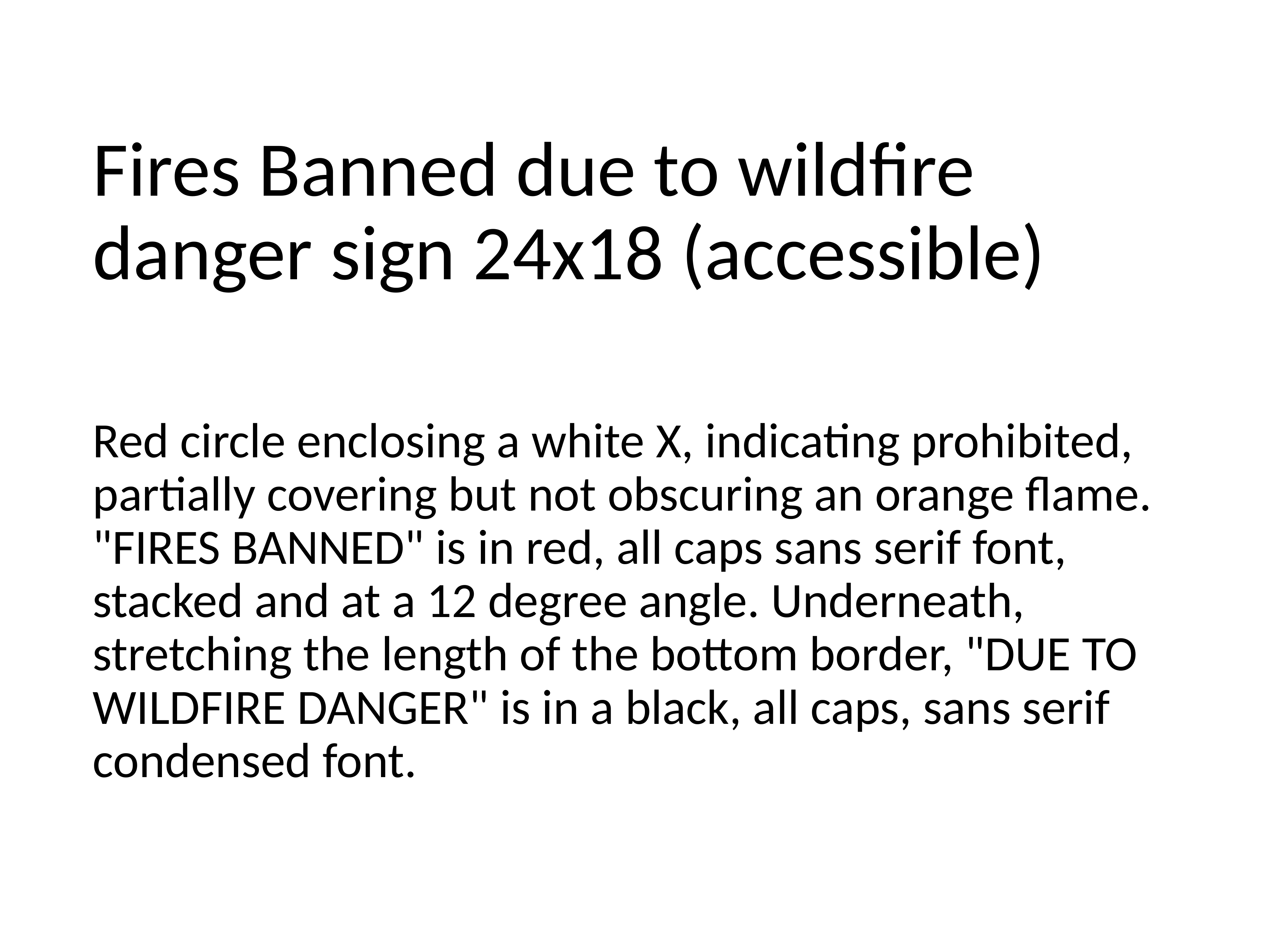

# Fires Banned due to wildfire danger sign 24x18 (accessible)
Red circle enclosing a white X, indicating prohibited, partially covering but not obscuring an orange flame. "FIRES BANNED" is in red, all caps sans serif font, stacked and at a 12 degree angle. Underneath, stretching the length of the bottom border, "DUE TO WILDFIRE DANGER" is in a black, all caps, sans serif condensed font.